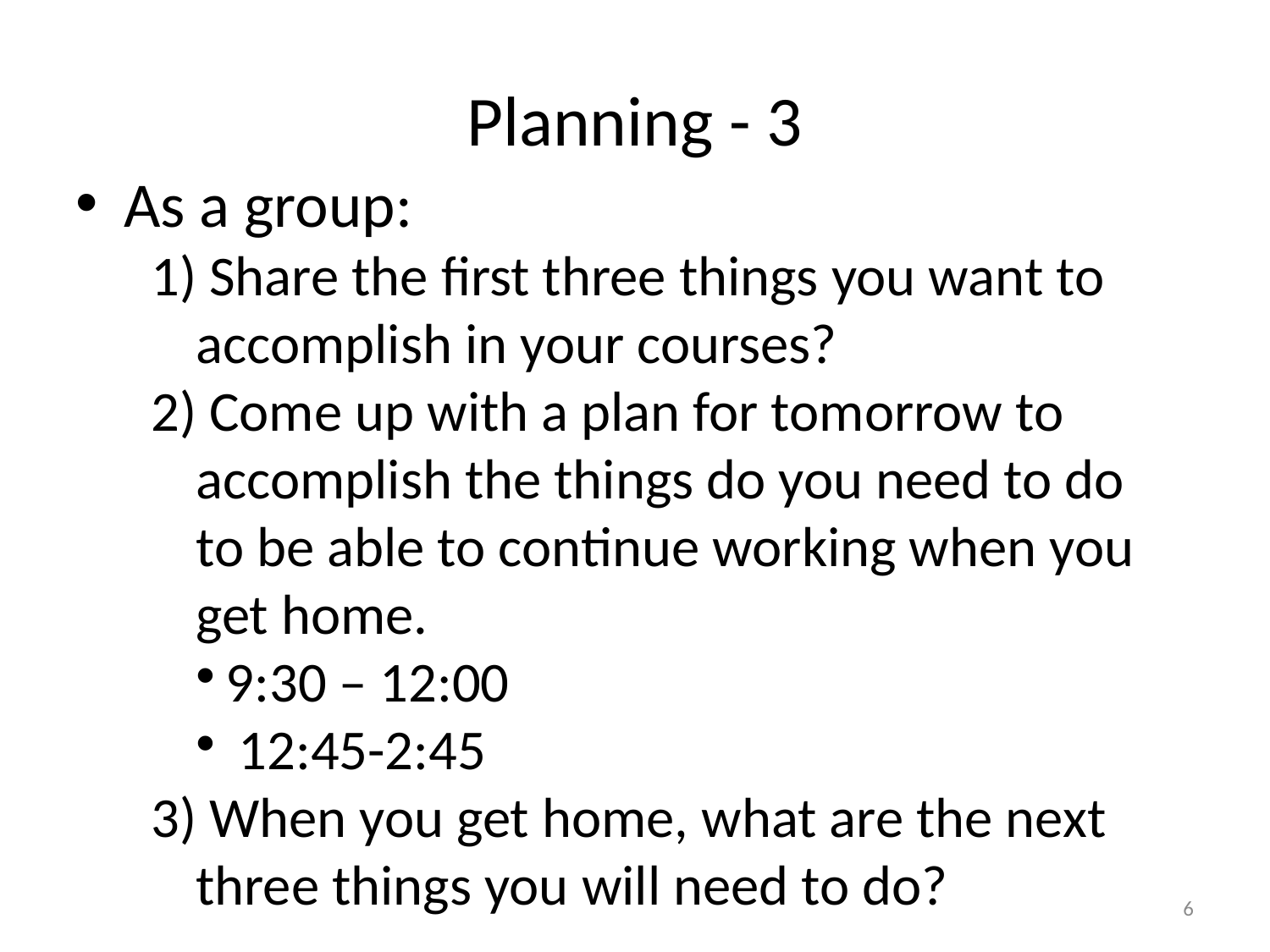

Planning - 3
As a group:
 Share the first three things you want to accomplish in your courses?
 Come up with a plan for tomorrow to accomplish the things do you need to do  to be able to continue working when you get home.
9:30 – 12:00
 12:45-2:45
 When you get home, what are the next three things you will need to do?
6